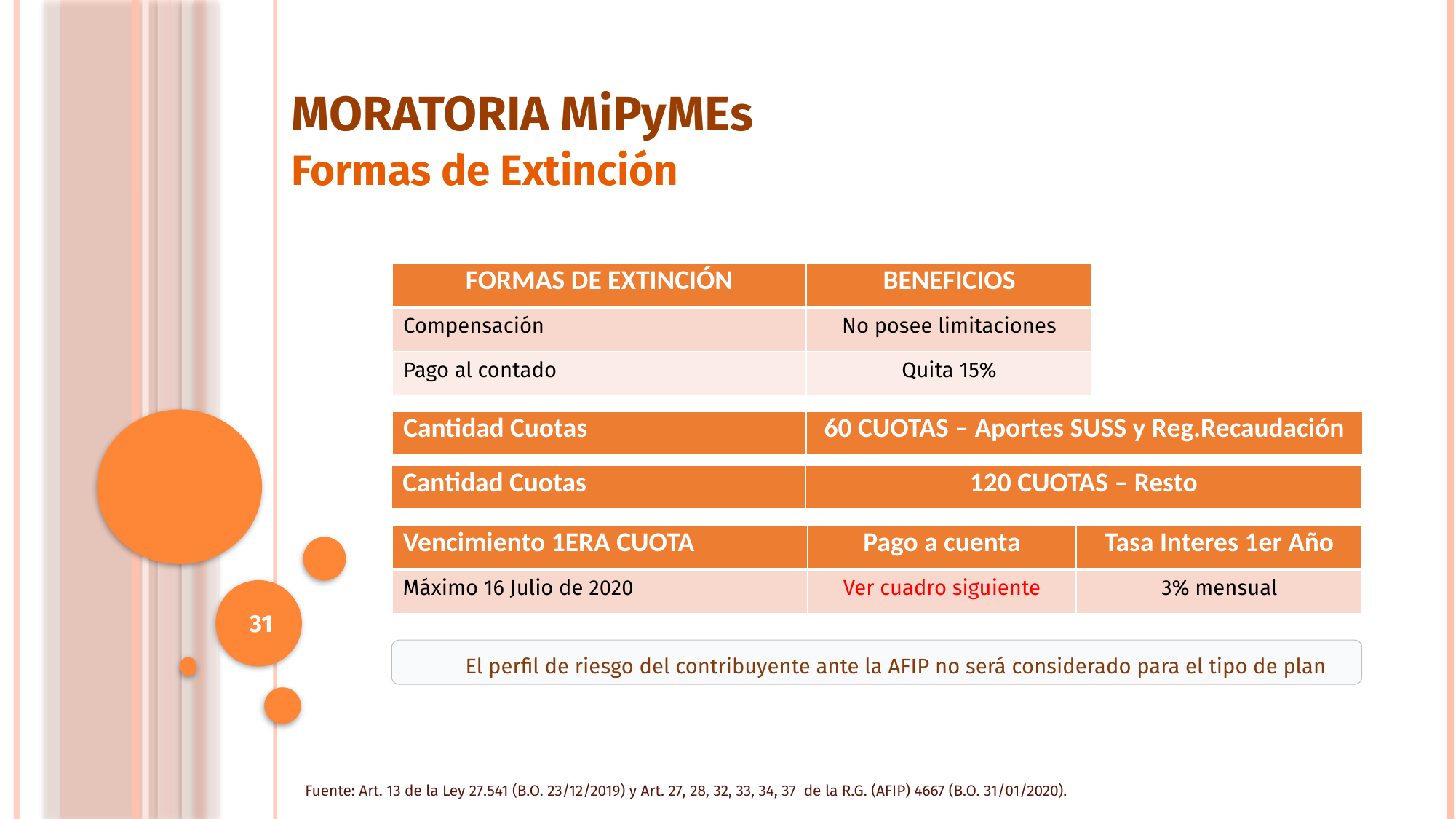

MORATORIA MiPyMEs
Formas de Extinción
| FORMAS DE EXTINCIÓN | BENEFICIOS |
| --- | --- |
| Compensación | No posee limitaciones |
| Pago al contado | Quita 15% |
| Cantidad Cuotas | 60 CUOTAS – Aportes SUSS y Reg.Recaudación |
| --- | --- |
| Cantidad Cuotas | 120 CUOTAS – Resto |
| --- | --- |
| Vencimiento 1ERA CUOTA | Pago a cuenta | Tasa Interes 1er Año |
| --- | --- | --- |
| Máximo 16 Julio de 2020 | Ver cuadro siguiente | 3% mensual |
31
El perfil de riesgo del contribuyente ante la AFIP no será considerado para el tipo de plan
Fuente: Art. 13 de la Ley 27.541 (B.O. 23/12/2019) y Art. 27, 28, 32, 33, 34, 37  de la R.G. (AFIP) 4667 (B.O. 31/01/2020).